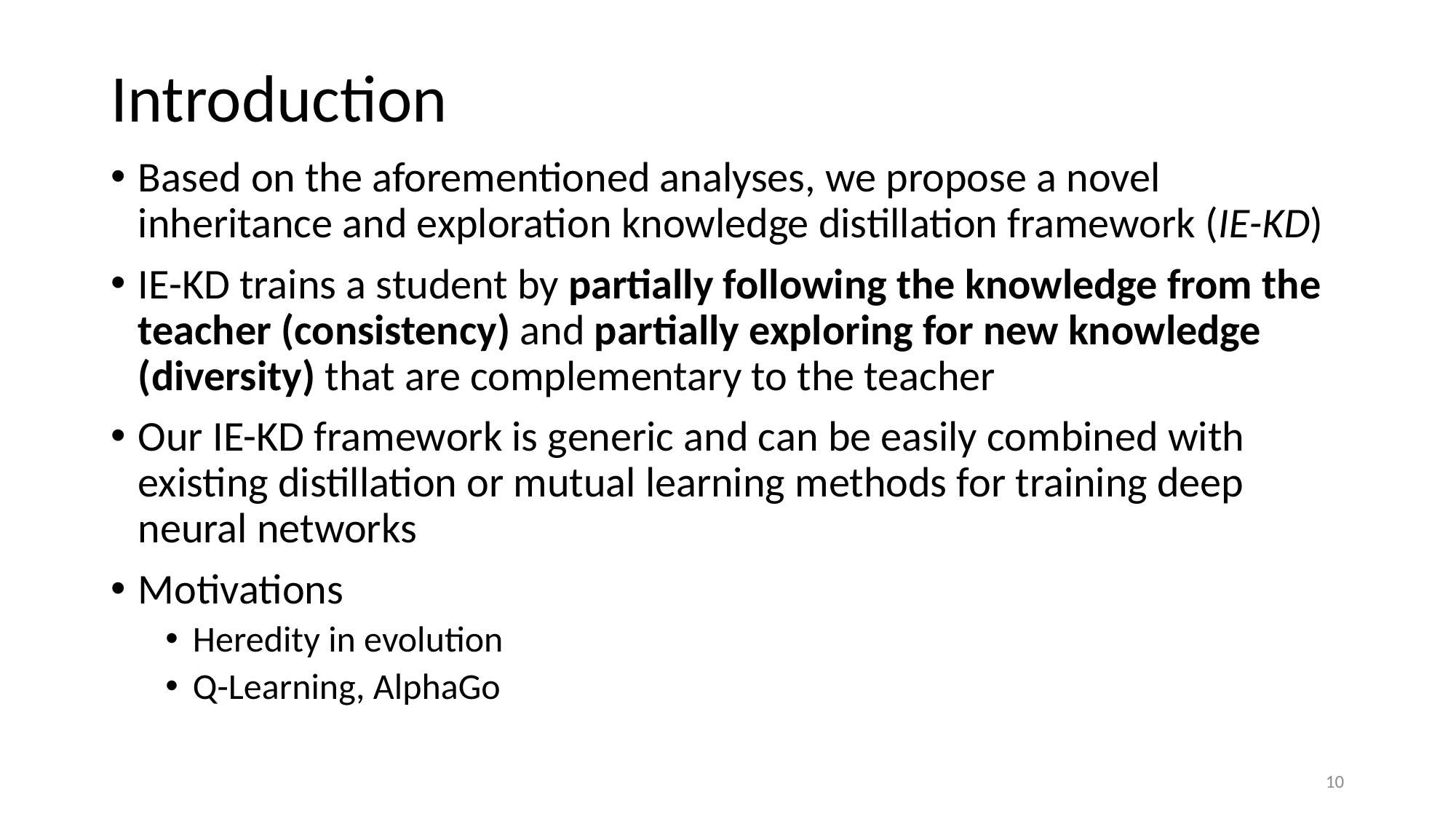

# Introduction
Based on the aforementioned analyses, we propose a novel inheritance and exploration knowledge distillation framework (IE-KD)
IE-KD trains a student by partially following the knowledge from the teacher (consistency) and partially exploring for new knowledge (diversity) that are complementary to the teacher
Our IE-KD framework is generic and can be easily combined with existing distillation or mutual learning methods for training deep neural networks
Motivations
Heredity in evolution
Q-Learning, AlphaGo

10